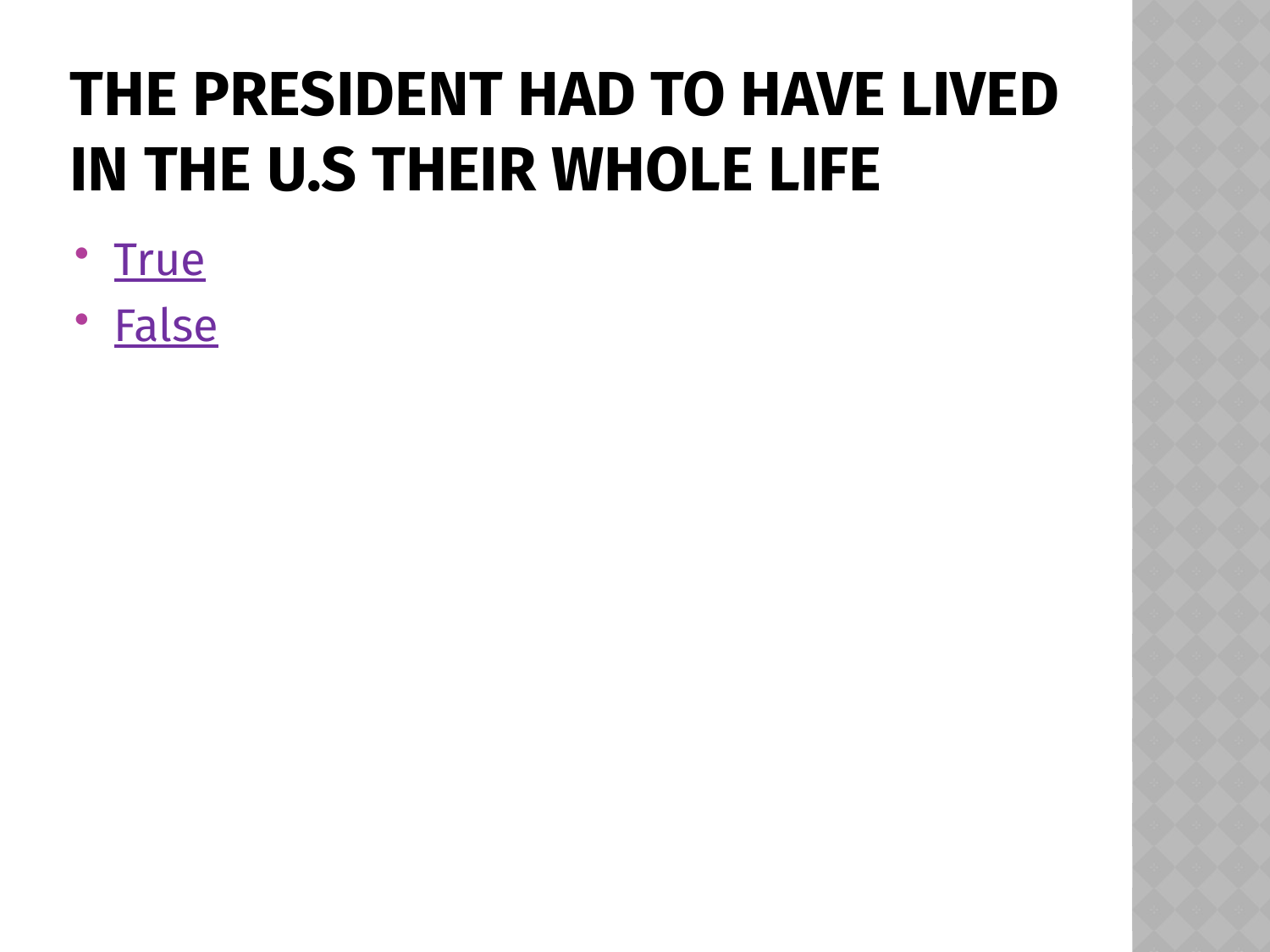

# The president had to have lived in the U.S their whole life
True
False